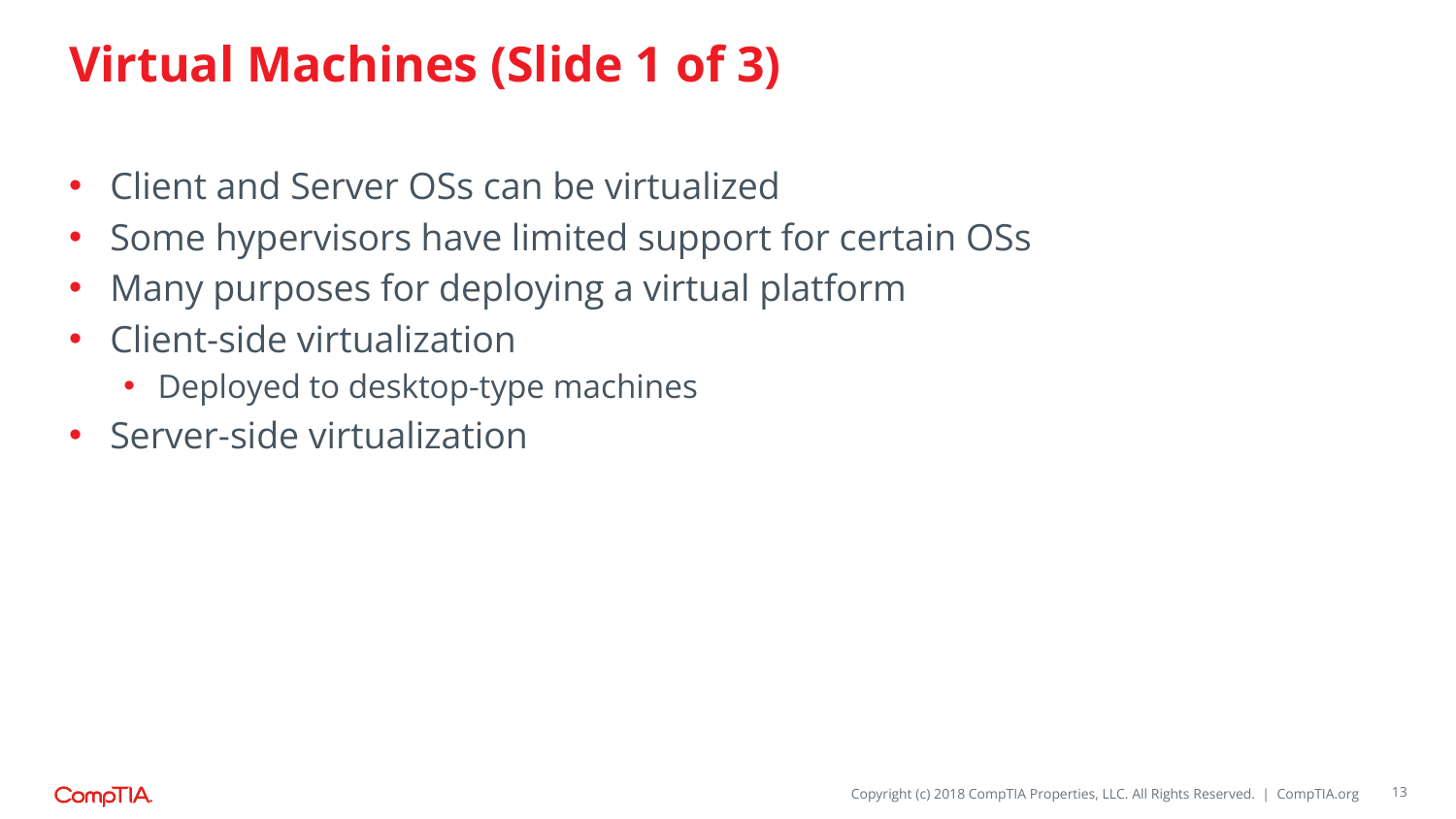

# Virtual Machines (Slide 1 of 3)
Client and Server OSs can be virtualized
Some hypervisors have limited support for certain OSs
Many purposes for deploying a virtual platform
Client-side virtualization
Deployed to desktop-type machines
Server-side virtualization
13